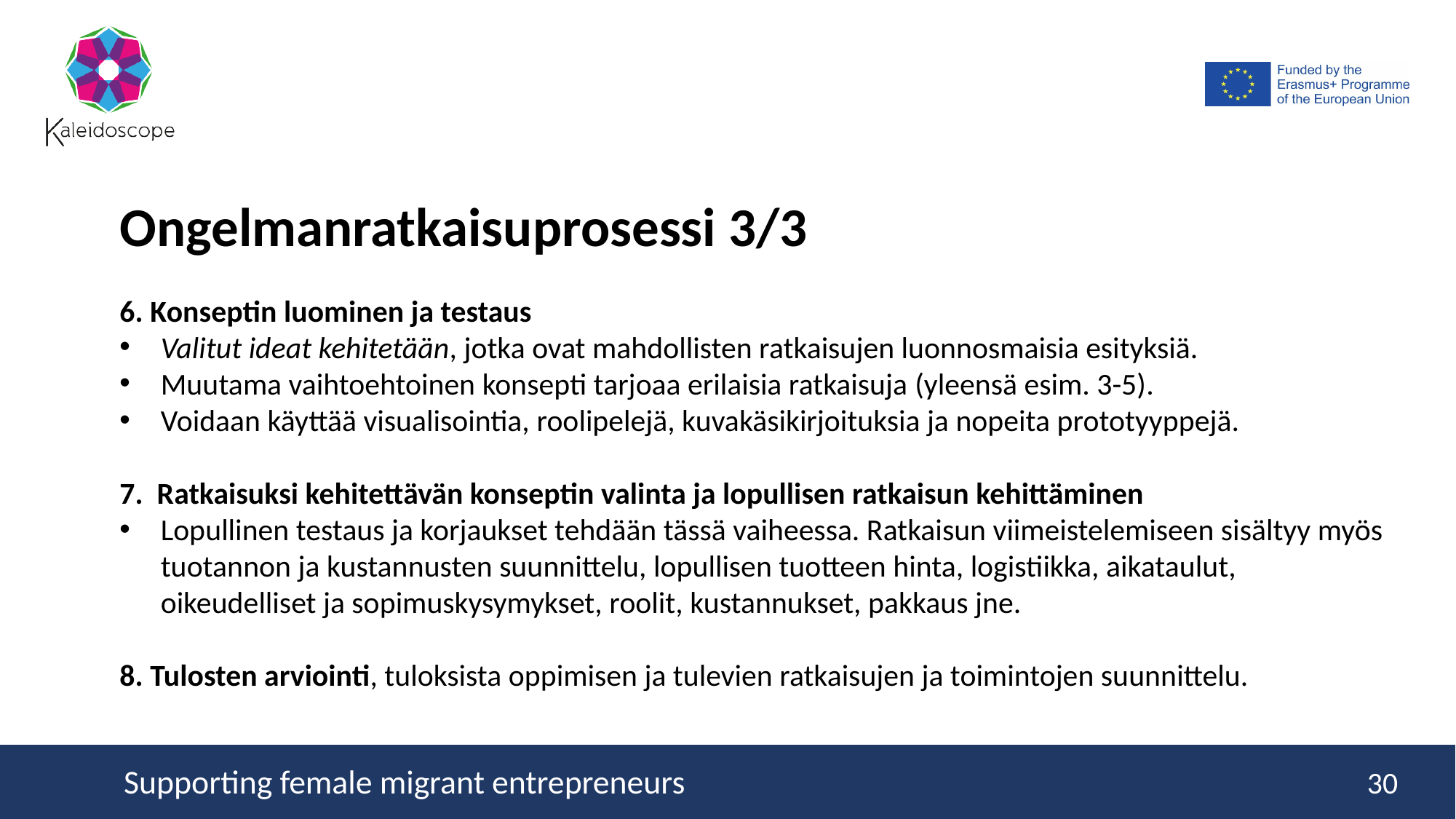

Ongelmanratkaisuprosessi 3/3
6. Konseptin luominen ja testaus
Valitut ideat kehitetään, jotka ovat mahdollisten ratkaisujen luonnosmaisia esityksiä.
Muutama vaihtoehtoinen konsepti tarjoaa erilaisia ratkaisuja (yleensä esim. 3-5).
Voidaan käyttää visualisointia, roolipelejä, kuvakäsikirjoituksia ja nopeita prototyyppejä.

7.  Ratkaisuksi kehitettävän konseptin valinta ja lopullisen ratkaisun kehittäminen
Lopullinen testaus ja korjaukset tehdään tässä vaiheessa. Ratkaisun viimeistelemiseen sisältyy myös tuotannon ja kustannusten suunnittelu, lopullisen tuotteen hinta, logistiikka, aikataulut, oikeudelliset ja sopimuskysymykset, roolit, kustannukset, pakkaus jne.

8. Tulosten arviointi, tuloksista oppimisen ja tulevien ratkaisujen ja toimintojen suunnittelu.
30